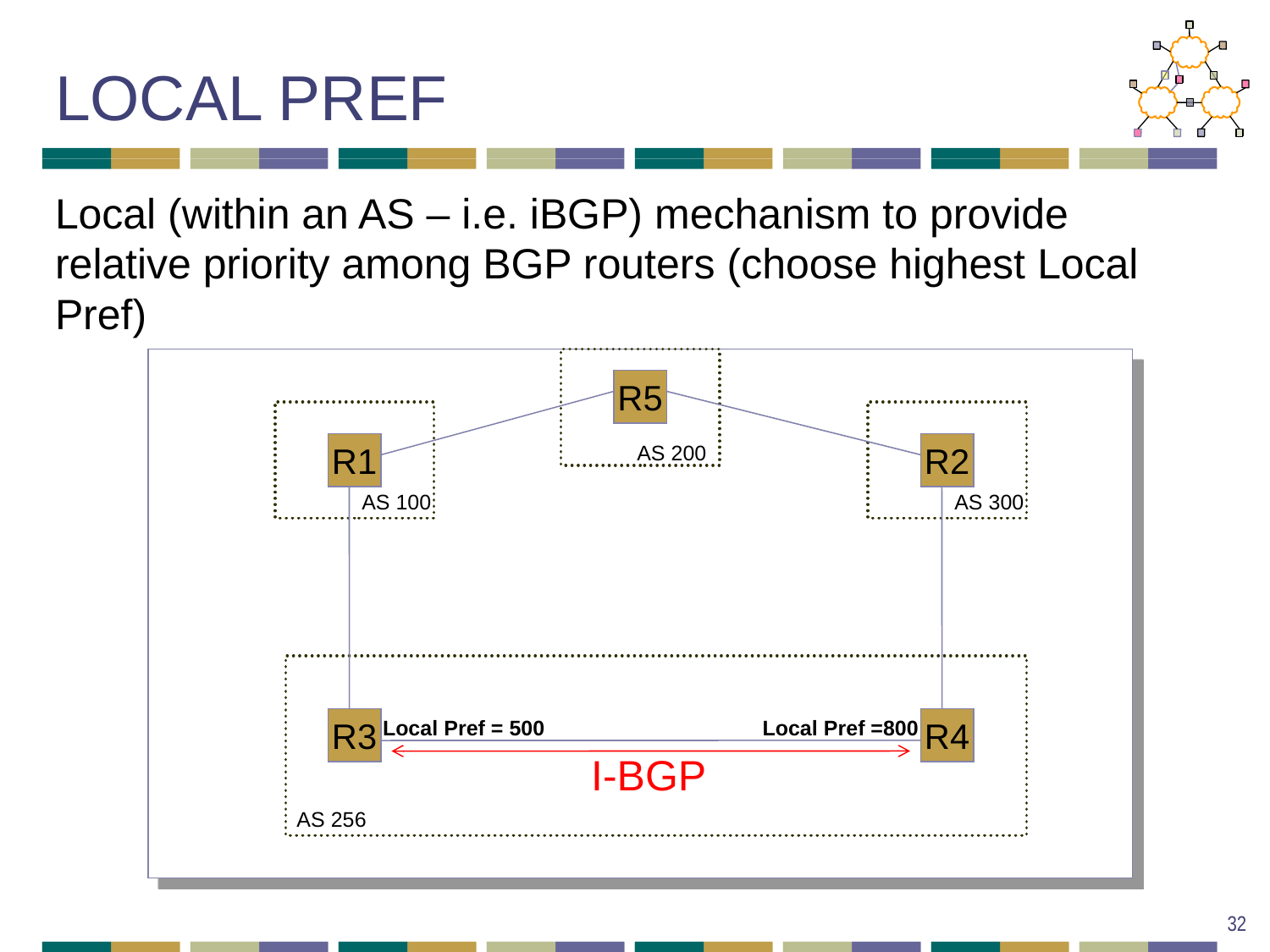

# LOCAL PREF
Local (within an AS – i.e. iBGP) mechanism to provide relative priority among BGP routers (choose highest Local Pref)

R5

R1
AS 200
R2
AS 100
AS 300

R3
Local Pref = 500
Local Pref =800
R4

I-BGP

AS 256
32